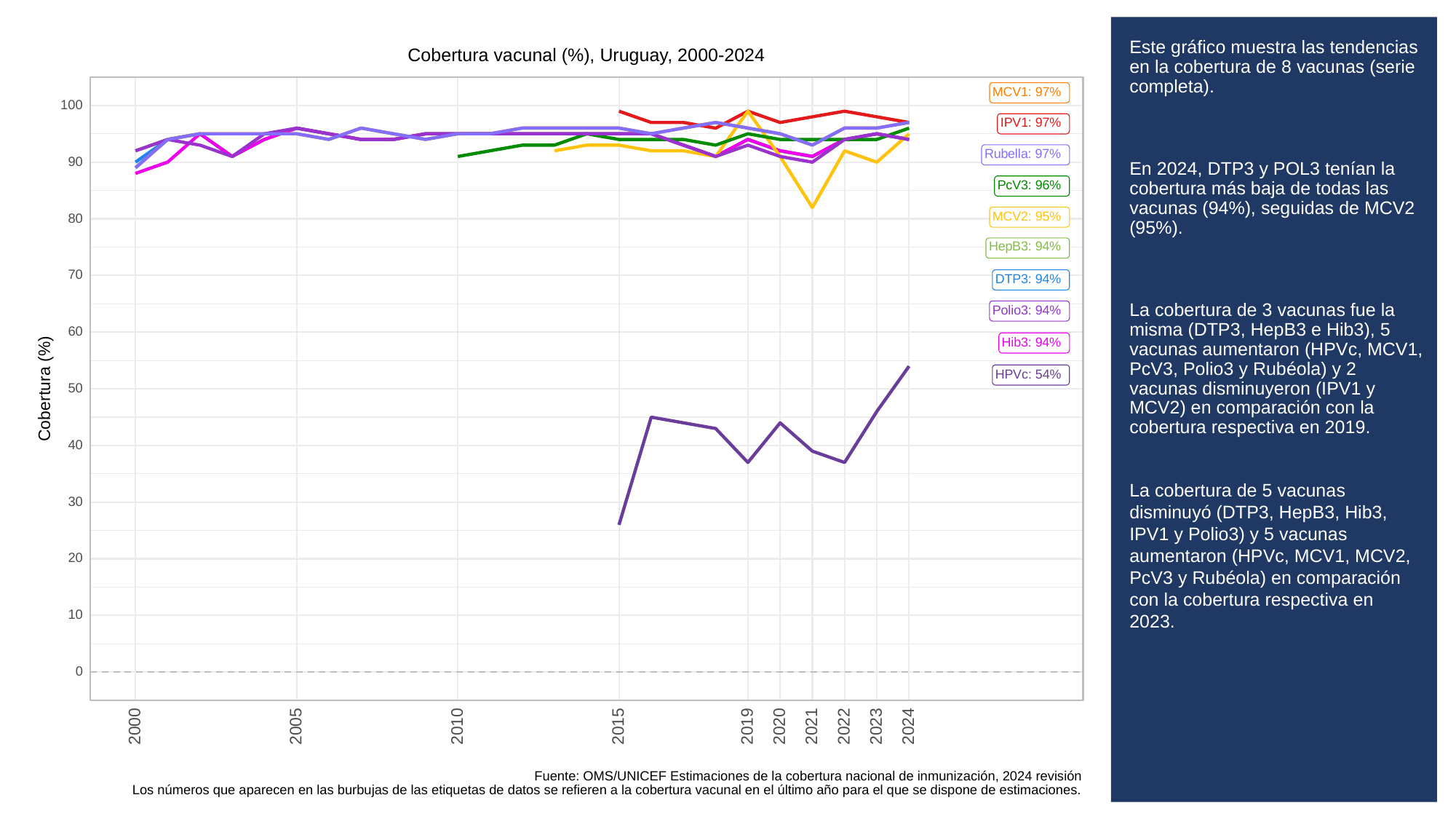

# Este gráfico muestra las tendencias en la cobertura de 8 vacunas (serie completa).

En 2024, DTP3 y POL3 tenían la cobertura más baja de todas las vacunas (94%), seguidas de MCV2 (95%).

La cobertura de 3 vacunas fue la misma (DTP3, HepB3 e Hib3), 5 vacunas aumentaron (HPVc, MCV1, PcV3, Polio3 y Rubéola) y 2 vacunas disminuyeron (IPV1 y MCV2) en comparación con la cobertura respectiva en 2019.

La cobertura de 5 vacunas disminuyó (DTP3, HepB3, Hib3, IPV1 y Polio3) y 5 vacunas aumentaron (HPVc, MCV1, MCV2, PcV3 y Rubéola) en comparación con la cobertura respectiva en 2023.

Cobertura vacunal (%), Uruguay, 2000-2024

MCV1: 97%

100

IPV1: 97%

Rubella: 97%
90

PcV3: 96%

MCV2: 95%
80

HepB3: 94%

70
DTP3: 94%

Polio3: 94%
60

Hib3: 94%

HPVc: 54%
Cobertura (%)
50

40

30

20

10

0

2023
2000
2005
2010
2015
2019
2020
2021
2022
2024
Fuente: OMS/UNICEF Estimaciones de la cobertura nacional de inmunización, 2024 revisión
Los números que aparecen en las burbujas de las etiquetas de datos se refieren a la cobertura vacunal en el último año para el que se dispone de estimaciones.